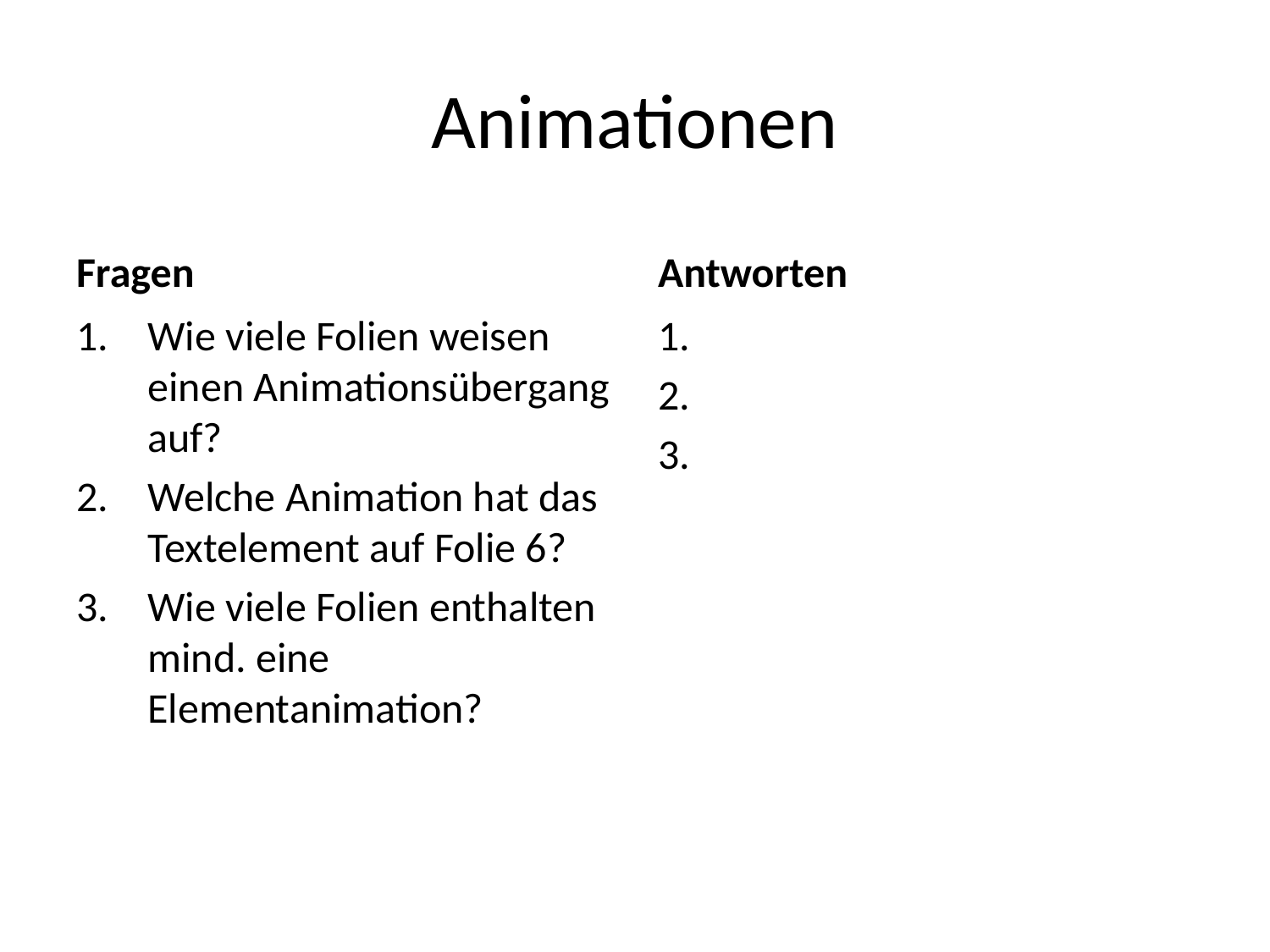

# Animationen
Fragen
Antworten
Wie viele Folien weisen einen Animationsübergang auf?
Welche Animation hat das Textelement auf Folie 6?
Wie viele Folien enthalten mind. eine Elementanimation?